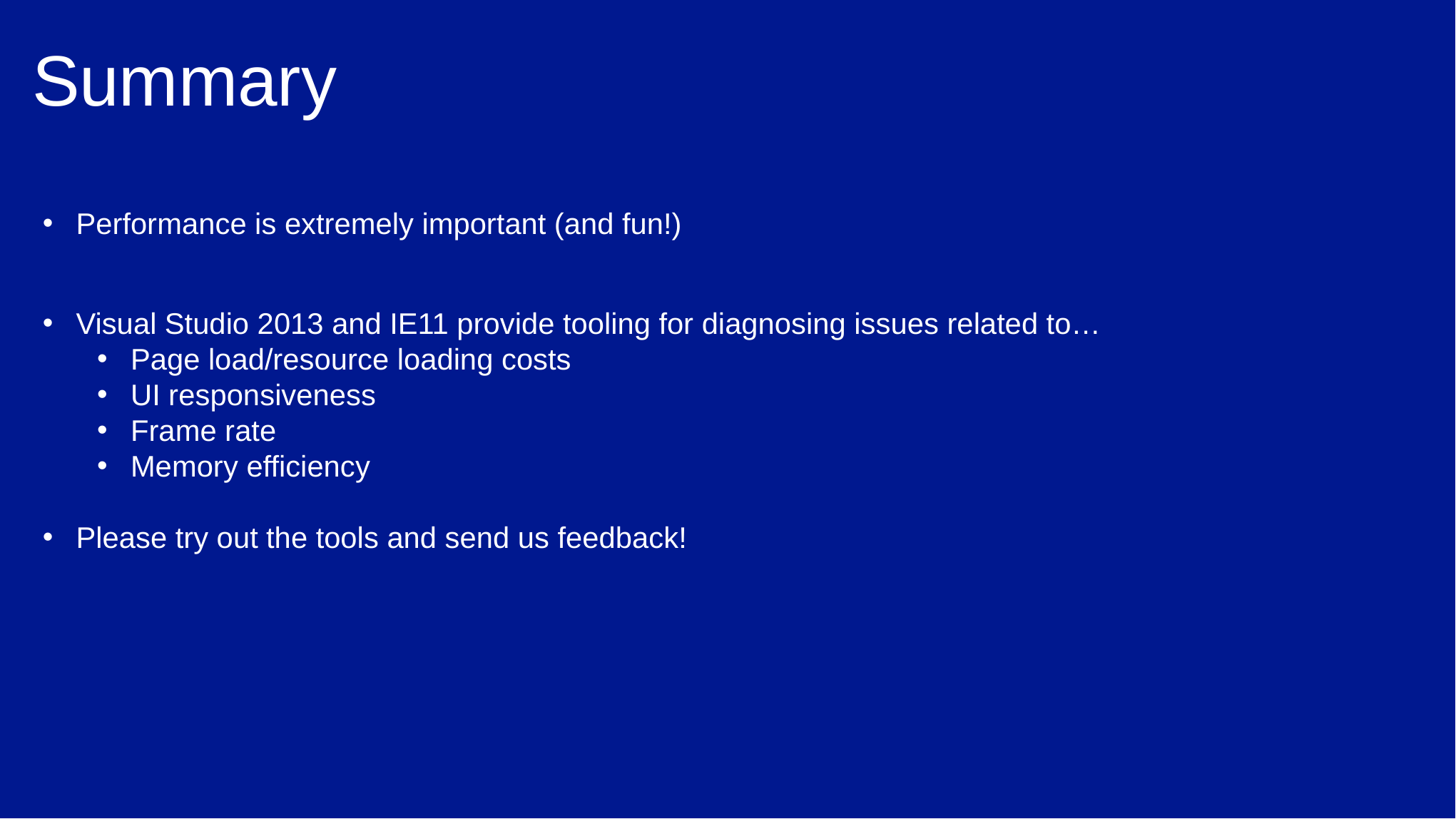

# Summary
Performance is extremely important (and fun!)

Visual Studio 2013 and IE11 provide tooling for diagnosing issues related to…
Page load/resource loading costs
UI responsiveness
Frame rate
Memory efficiency

Please try out the tools and send us feedback!